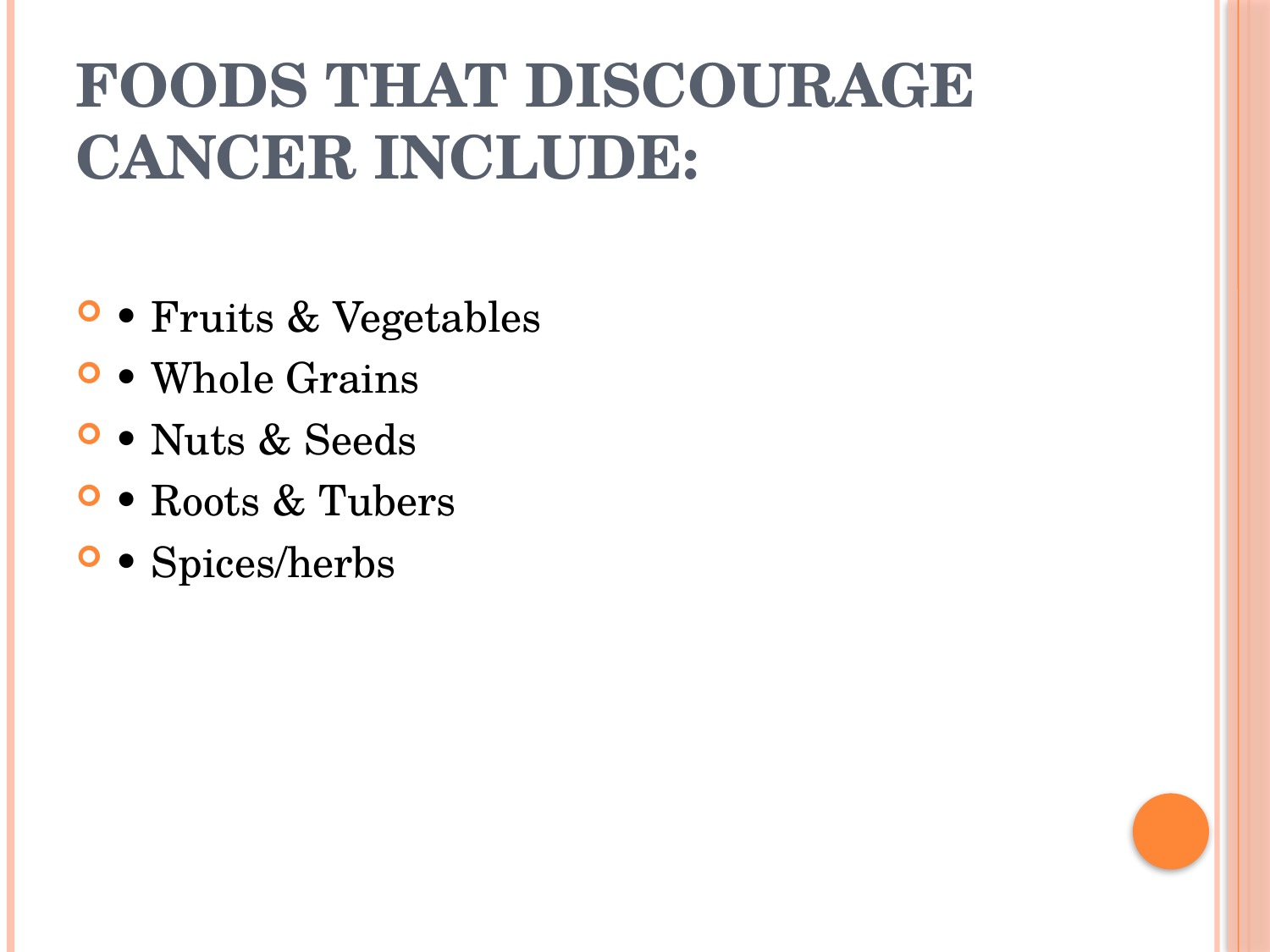

# Foods that discourage cancer include:

• Fruits & Vegetables
• Whole Grains
• Nuts & Seeds
• Roots & Tubers
• Spices/herbs